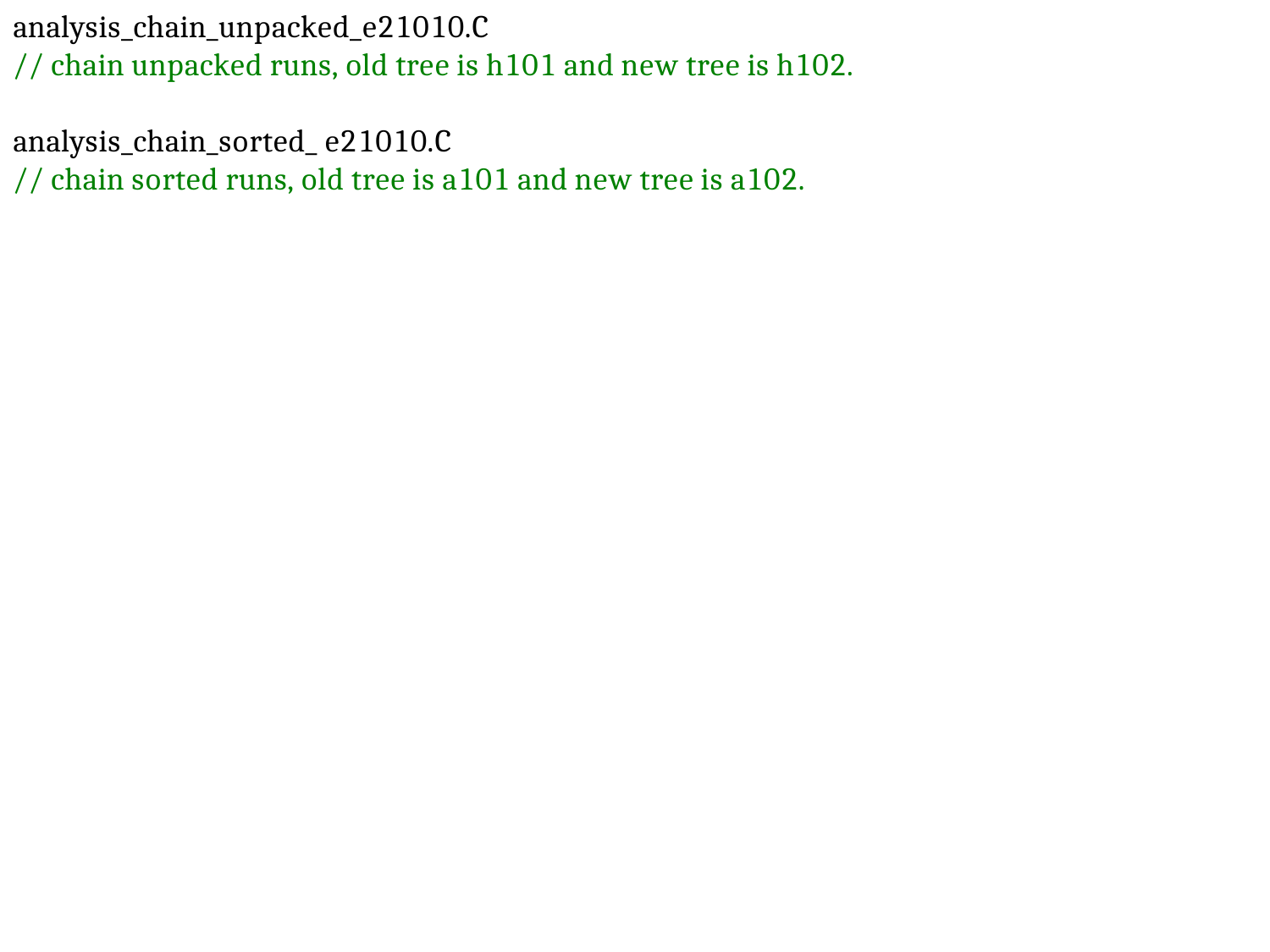

analysis_chain_unpacked_e21010.C
// chain unpacked runs, old tree is h101 and new tree is h102.

analysis_chain_sorted_ e21010.C
// chain sorted runs, old tree is a101 and new tree is a102.